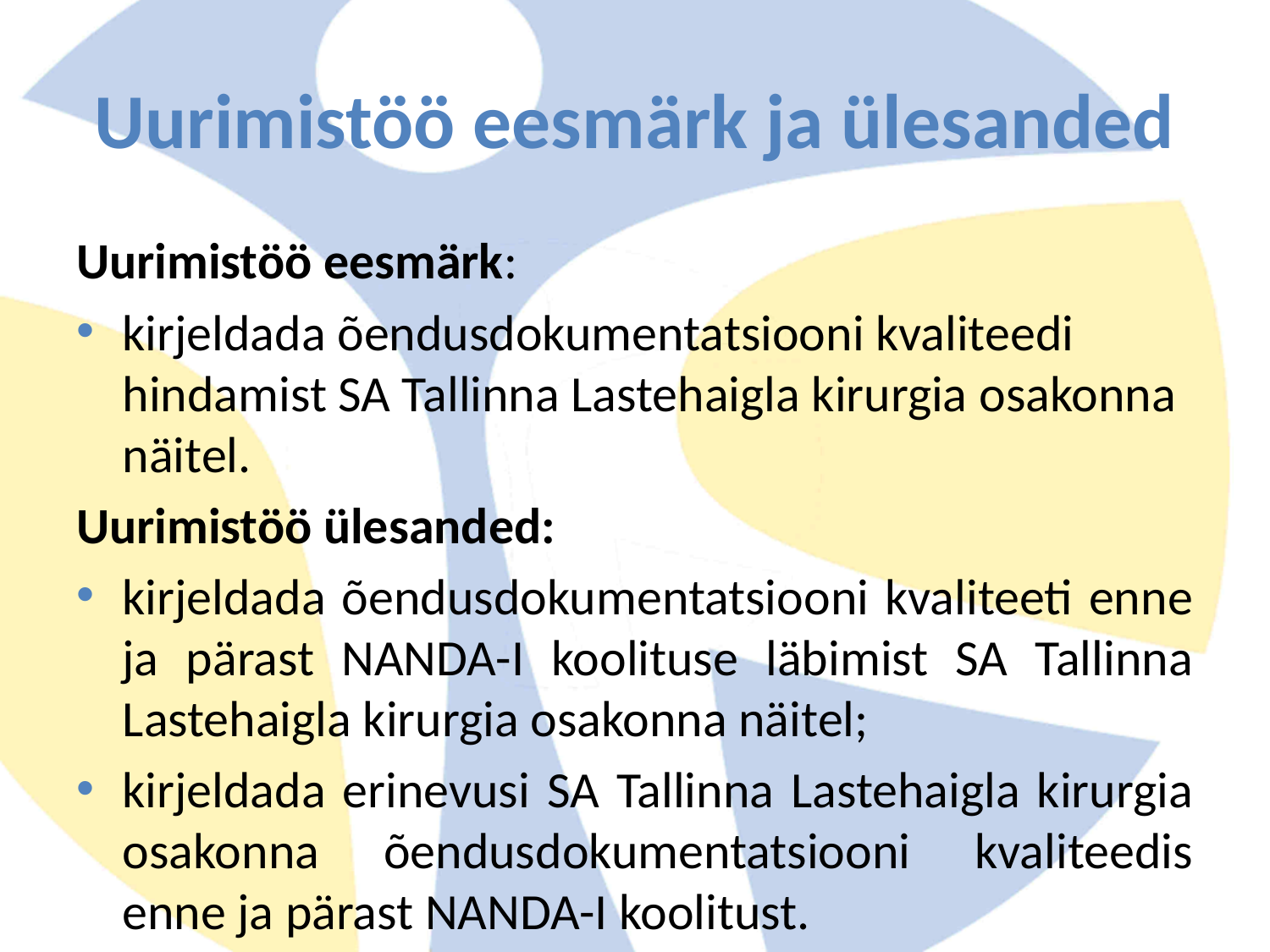

# Uurimistöö eesmärk ja ülesanded
Uurimistöö eesmärk:
kirjeldada õendusdokumentatsiooni kvaliteedi hindamist SA Tallinna Lastehaigla kirurgia osakonna näitel.
Uurimistöö ülesanded:
kirjeldada õendusdokumentatsiooni kvaliteeti enne ja pärast NANDA-I koolituse läbimist SA Tallinna Lastehaigla kirurgia osakonna näitel;
kirjeldada erinevusi SA Tallinna Lastehaigla kirurgia osakonna õendusdokumentatsiooni kvaliteedis enne ja pärast NANDA-I koolitust.